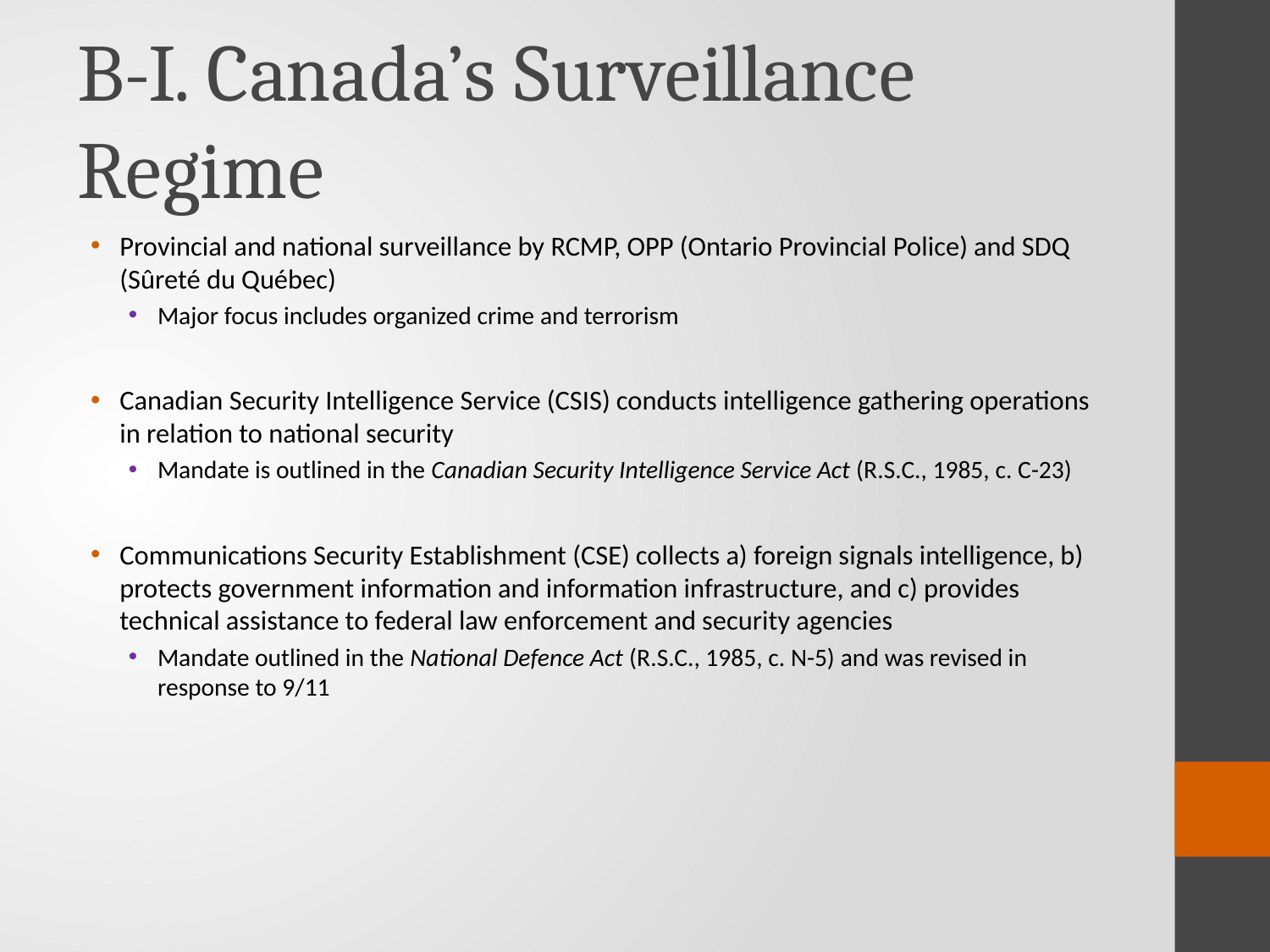

# B-I. Canada’s Surveillance Regime
Provincial and national surveillance by RCMP, OPP (Ontario Provincial Police) and SDQ (Sûreté du Québec)
Major focus includes organized crime and terrorism

Canadian Security Intelligence Service (CSIS) conducts intelligence gathering operations in relation to national security
Mandate is outlined in the Canadian Security Intelligence Service Act (R.S.C., 1985, c. C-23)

Communications Security Establishment (CSE) collects a) foreign signals intelligence, b) protects government information and information infrastructure, and c) provides technical assistance to federal law enforcement and security agencies
Mandate outlined in the National Defence Act (R.S.C., 1985, c. N-5) and was revised in response to 9/11